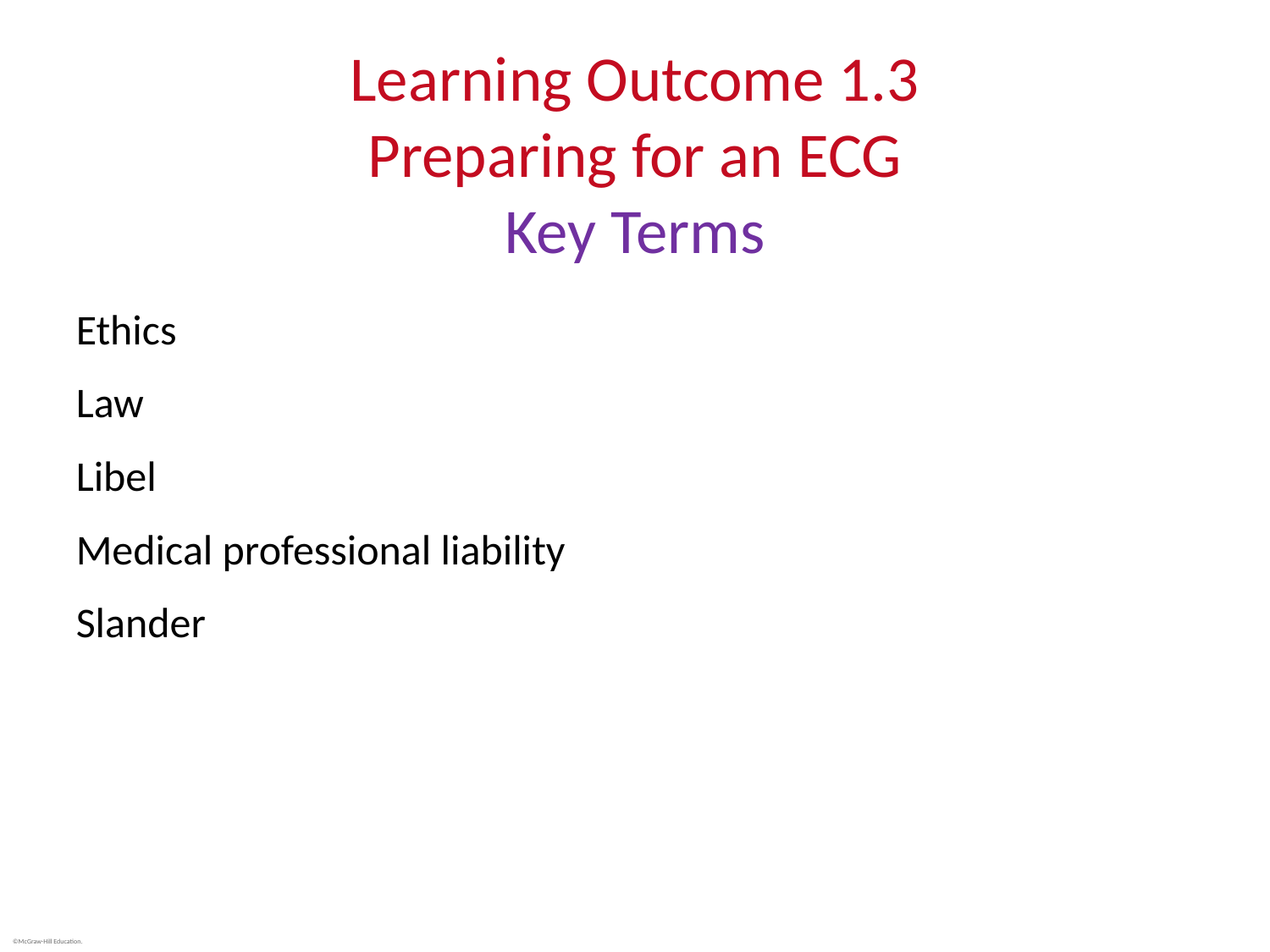

# Learning Outcome 1.3 Preparing for an ECG Key Terms
Ethics
Law
Libel
Medical professional liability
Slander